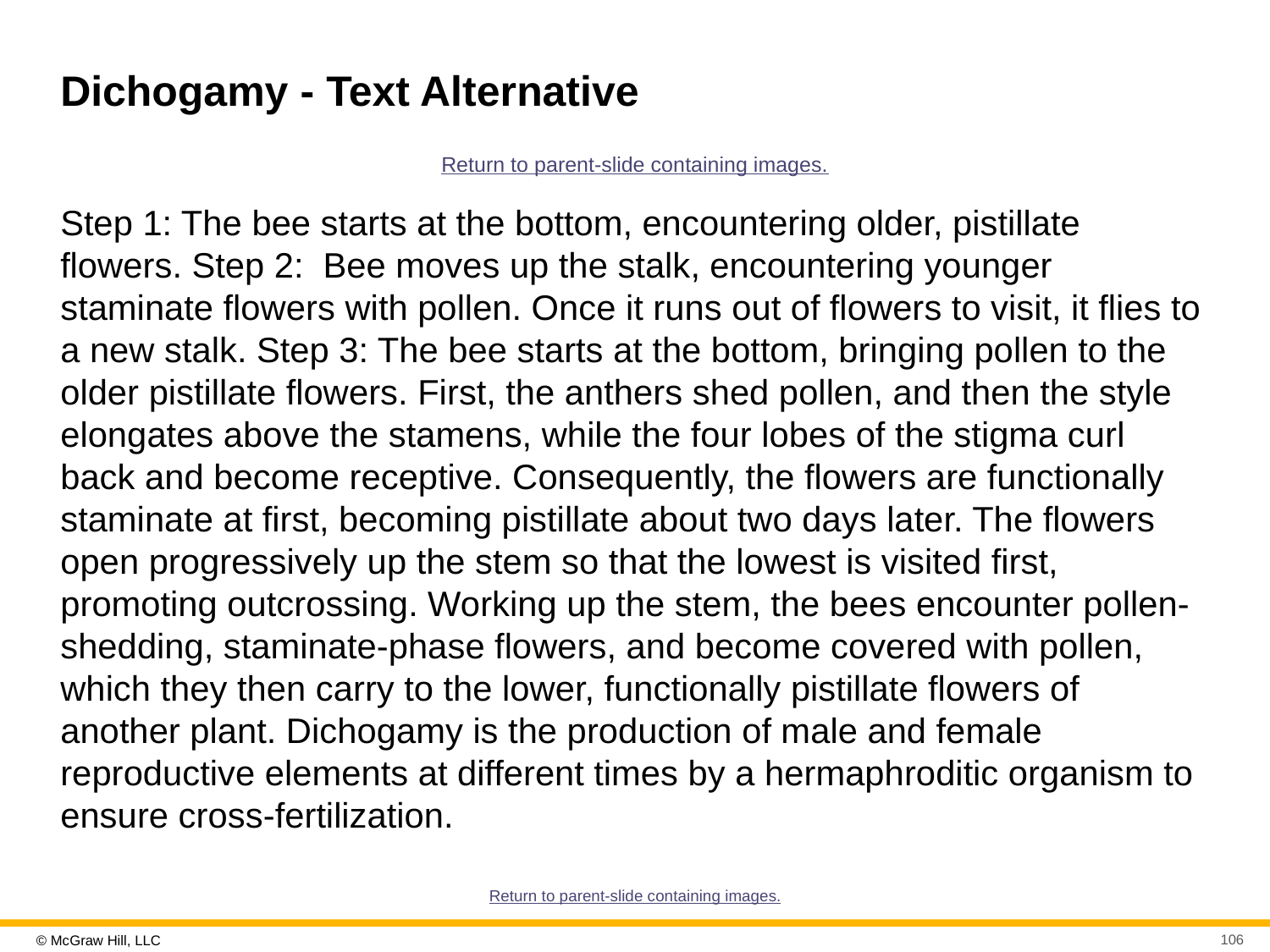

# Dichogamy - Text Alternative
Return to parent-slide containing images.
Step 1: The bee starts at the bottom, encountering older, pistillate flowers. Step 2:  Bee moves up the stalk, encountering younger staminate flowers with pollen. Once it runs out of flowers to visit, it flies to a new stalk. Step 3: The bee starts at the bottom, bringing pollen to the older pistillate flowers. First, the anthers shed pollen, and then the style elongates above the stamens, while the four lobes of the stigma curl back and become receptive. Consequently, the flowers are functionally staminate at first, becoming pistillate about two days later. The flowers open progressively up the stem so that the lowest is visited first, promoting outcrossing. Working up the stem, the bees encounter pollen-shedding, staminate-phase flowers, and become covered with pollen, which they then carry to the lower, functionally pistillate flowers of another plant. Dichogamy is the production of male and female reproductive elements at different times by a hermaphroditic organism to ensure cross-fertilization.
Return to parent-slide containing images.
106